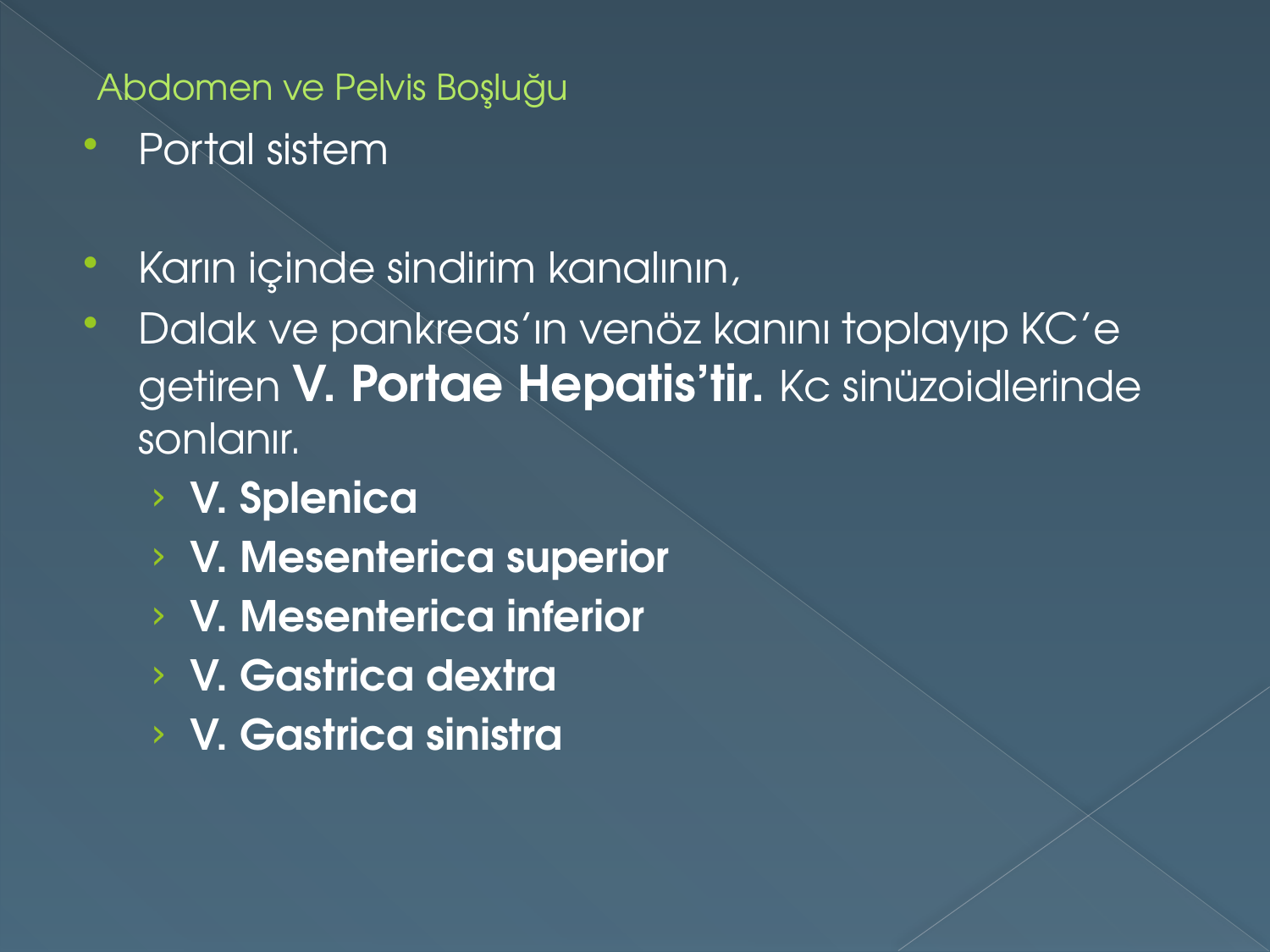

Abdomen ve Pelvis Boşluğu
Portal sistem

Karın içinde sindirim kanalının,
Dalak ve pankreas’ın venöz kanını toplayıp KC’e getiren V. Portae Hepatis’tir. Kc sinüzoidlerinde sonlanır.
V. Splenica
V. Mesenterica superior
V. Mesenterica inferior
V. Gastrica dextra
V. Gastrica sinistra